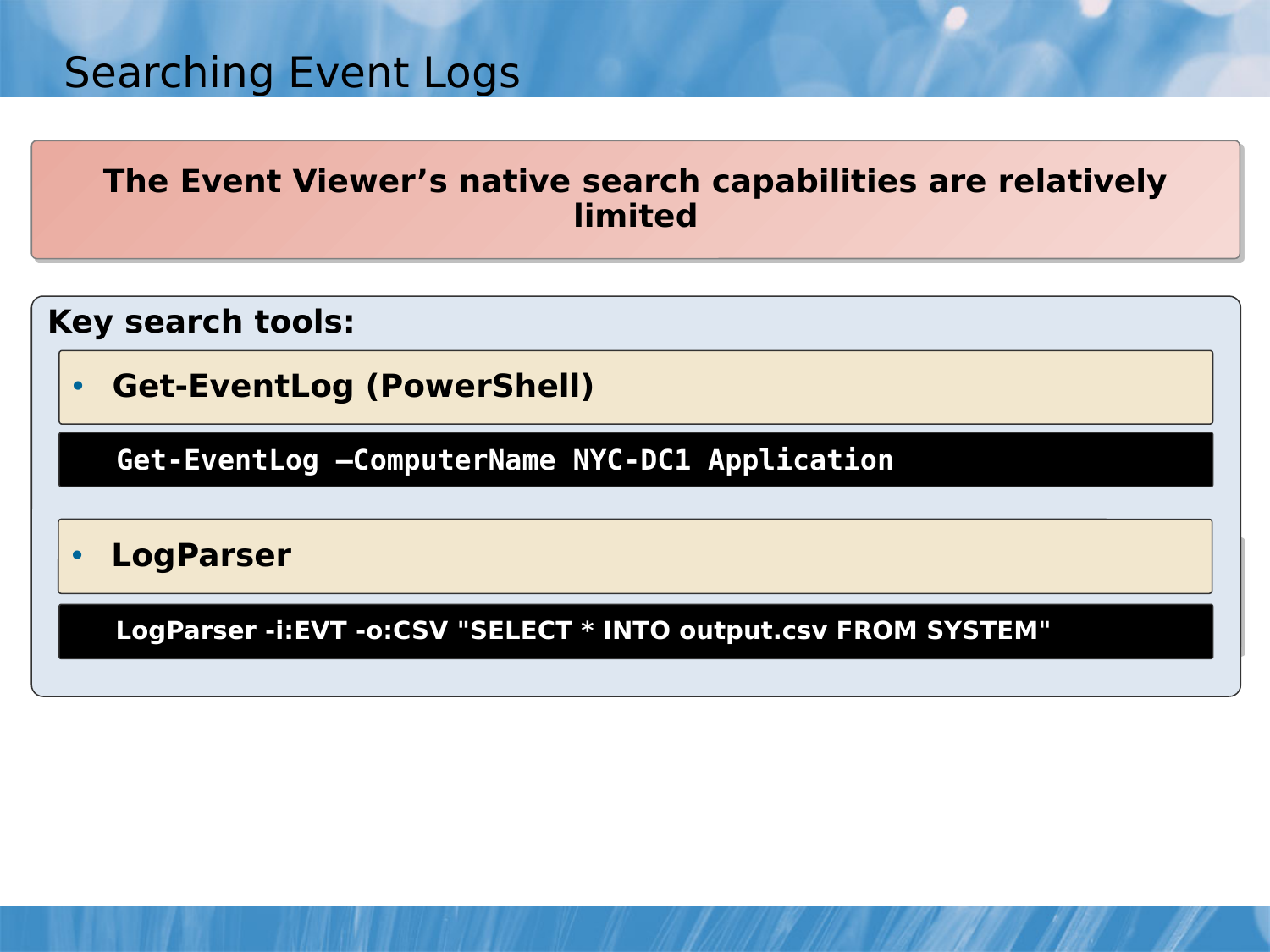

# Searching Event Logs
The Event Viewer’s native search capabilities are relatively limited
Key search tools:
Get-EventLog (PowerShell)
    Get-EventLog –ComputerName NYC-DC1 Application
LogParser
Custom views allow you create and save persistent filters that can be applied to live event logs
     LogParser -i:EVT -o:CSV "SELECT * INTO output.csv FROM SYSTEM"